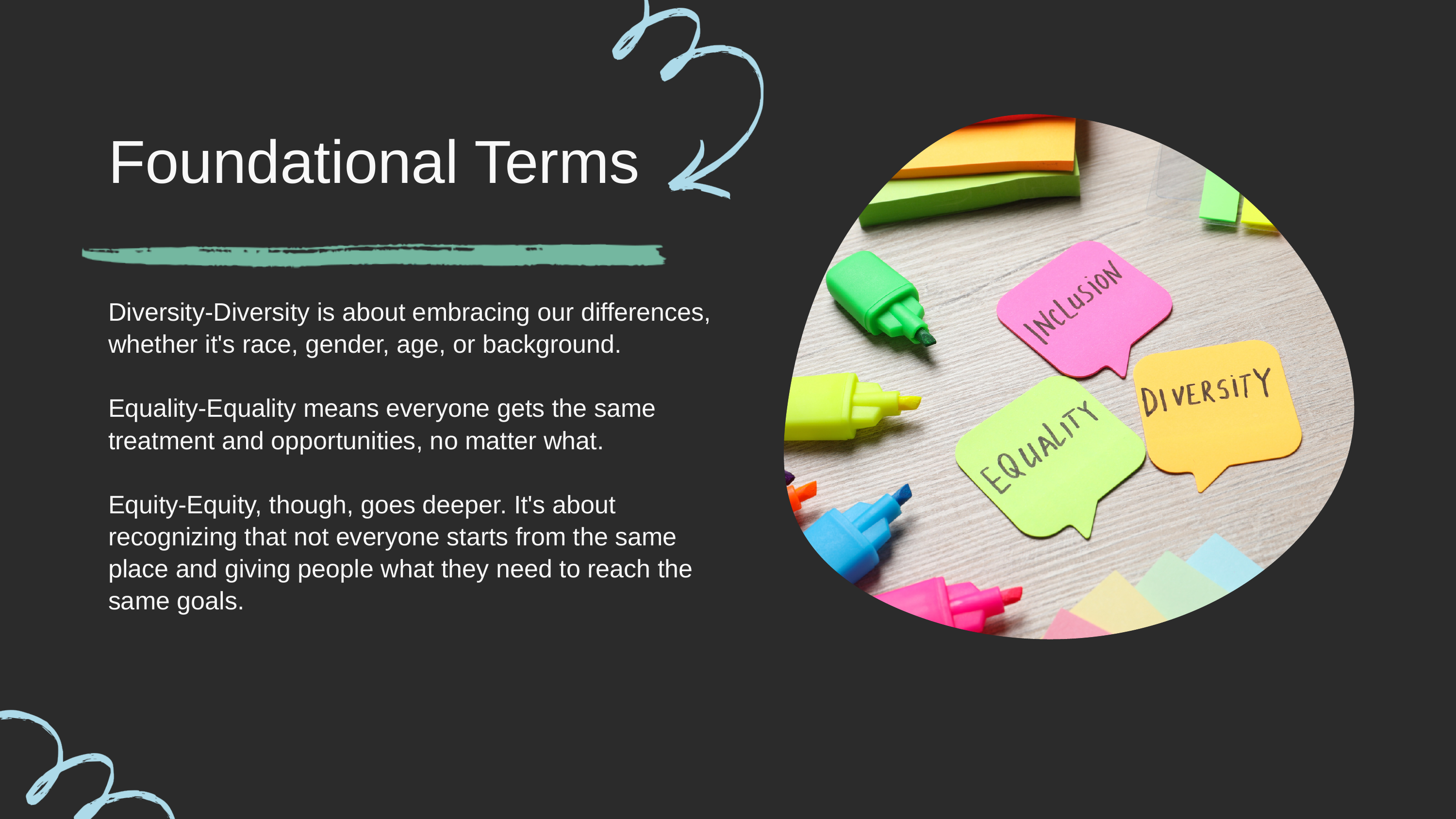

Foundational Terms

Diversity-Diversity is about embracing our differences, whether it's race, gender, age, or background.

Equality-Equality means everyone gets the same treatment and opportunities, no matter what.

Equity-Equity, though, goes deeper. It's about recognizing that not everyone starts from the same place and giving people what they need to reach the same goals.